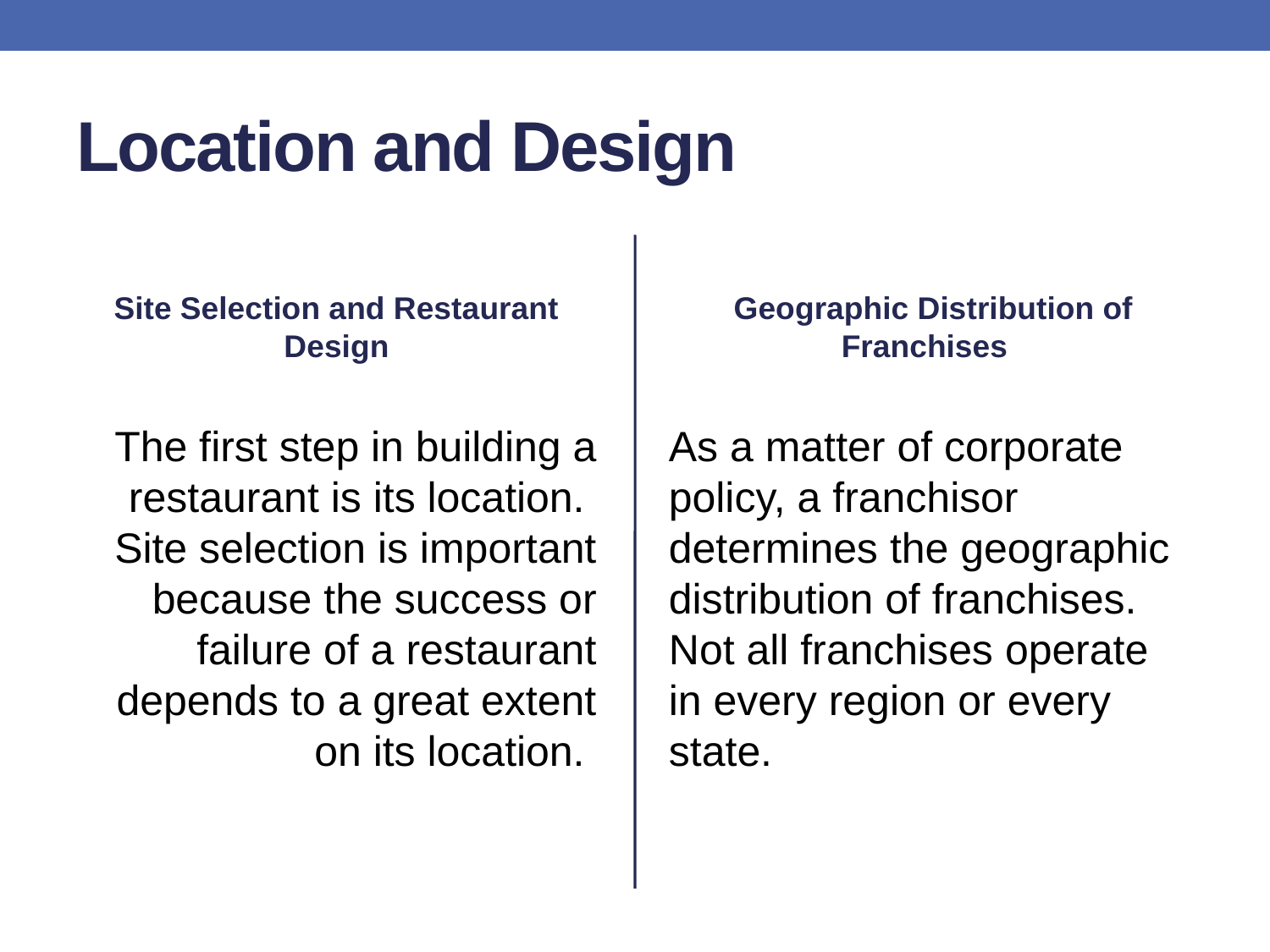

# Location and Design
Site Selection and Restaurant Design
Geographic Distribution of Franchises
The first step in building a restaurant is its location.  Site selection is important because the success or failure of a restaurant depends to a great extent on its location.
As a matter of corporate policy, a franchisor determines the geographic distribution of franchises.  Not all franchises operate in every region or every state.